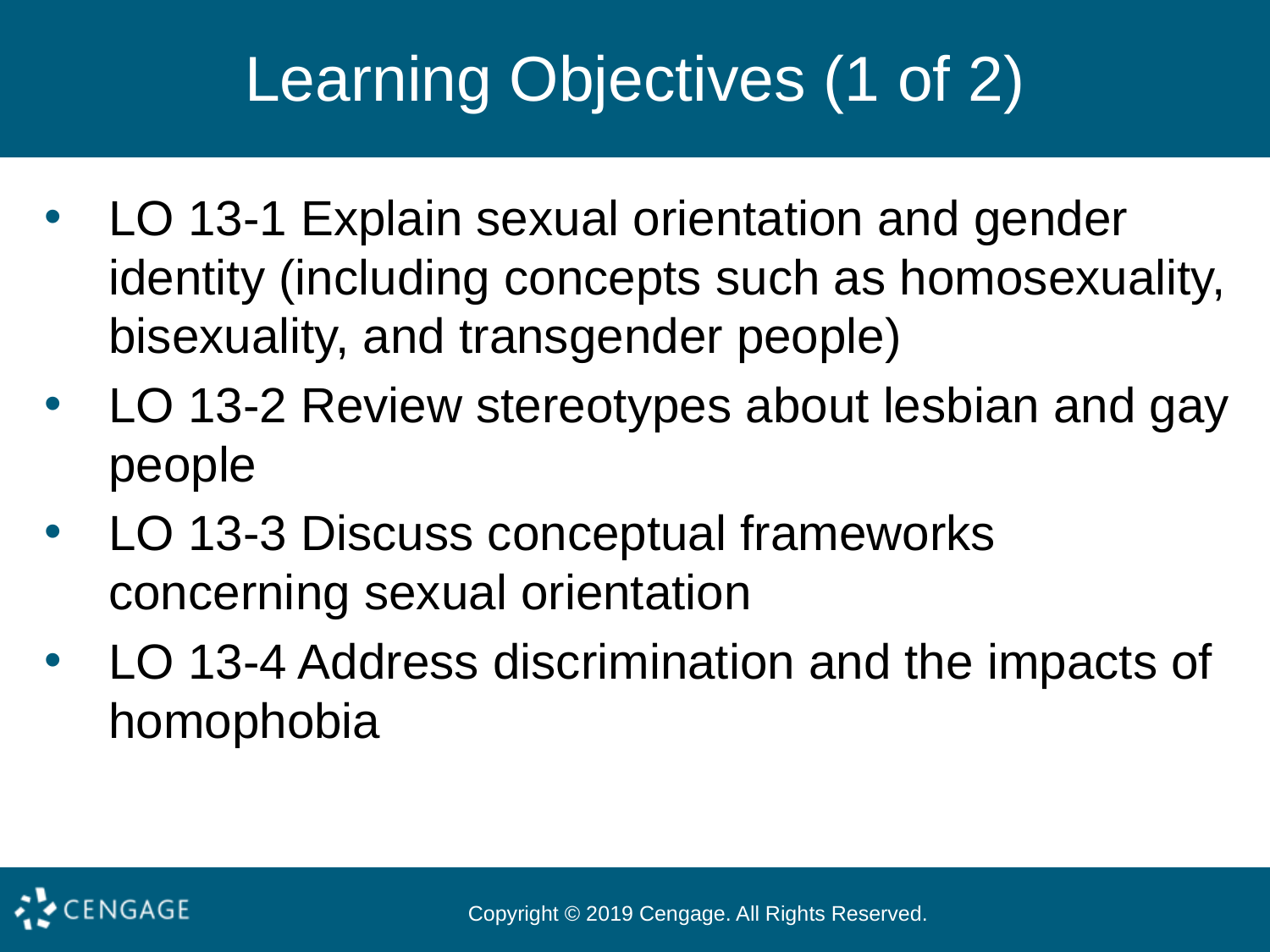

# Learning Objectives (1 of 2)
LO 13-1 Explain sexual orientation and gender identity (including concepts such as homosexuality, bisexuality, and transgender people)
LO 13-2 Review stereotypes about lesbian and gay people
LO 13-3 Discuss conceptual frameworks concerning sexual orientation
LO 13-4 Address discrimination and the impacts of homophobia